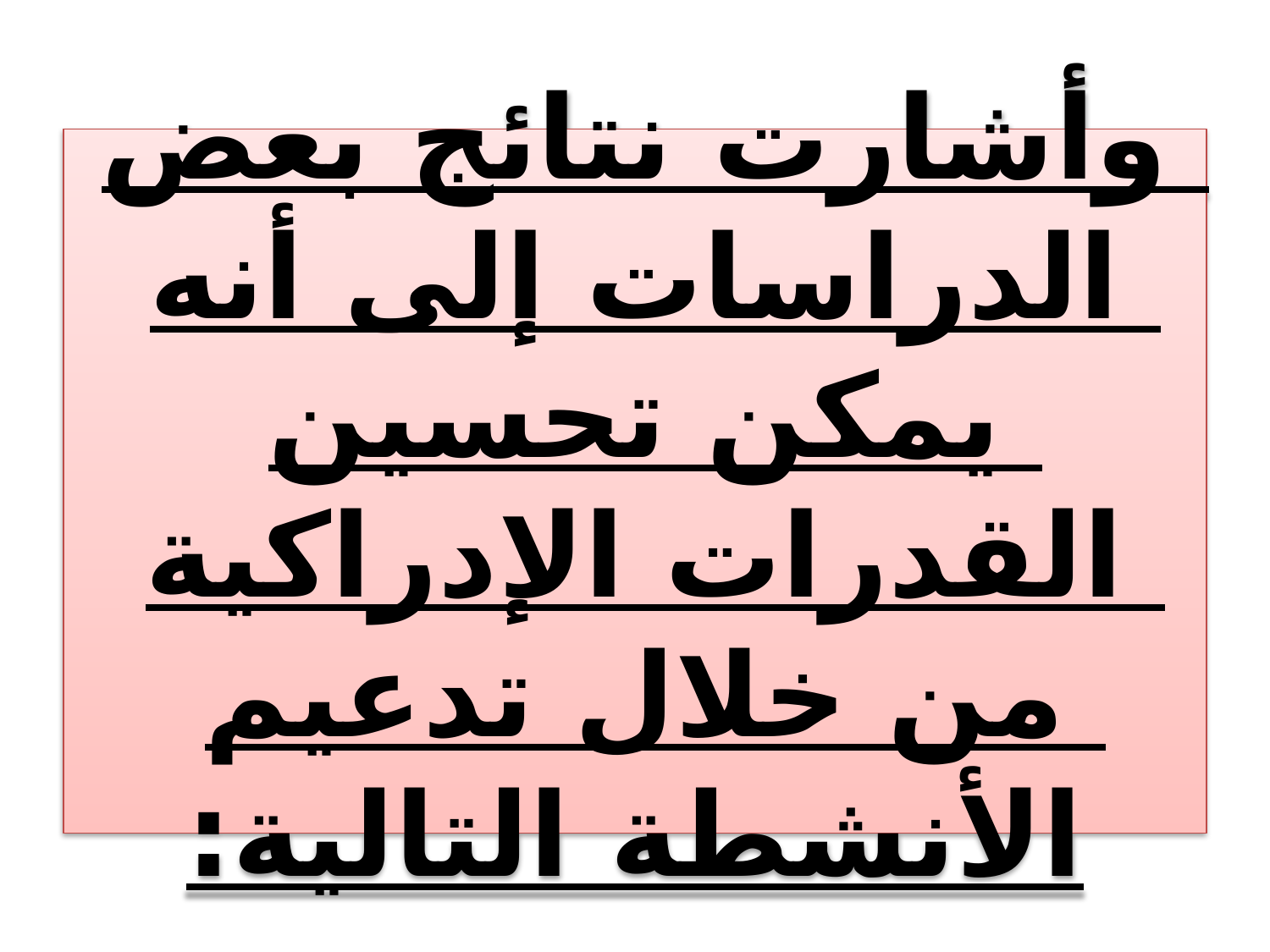

# وأشارت نتائج بعض الدراسات إلى أنه يمكن تحسين القدرات الإدراكية من خلال تدعيم الأنشطة التالية: